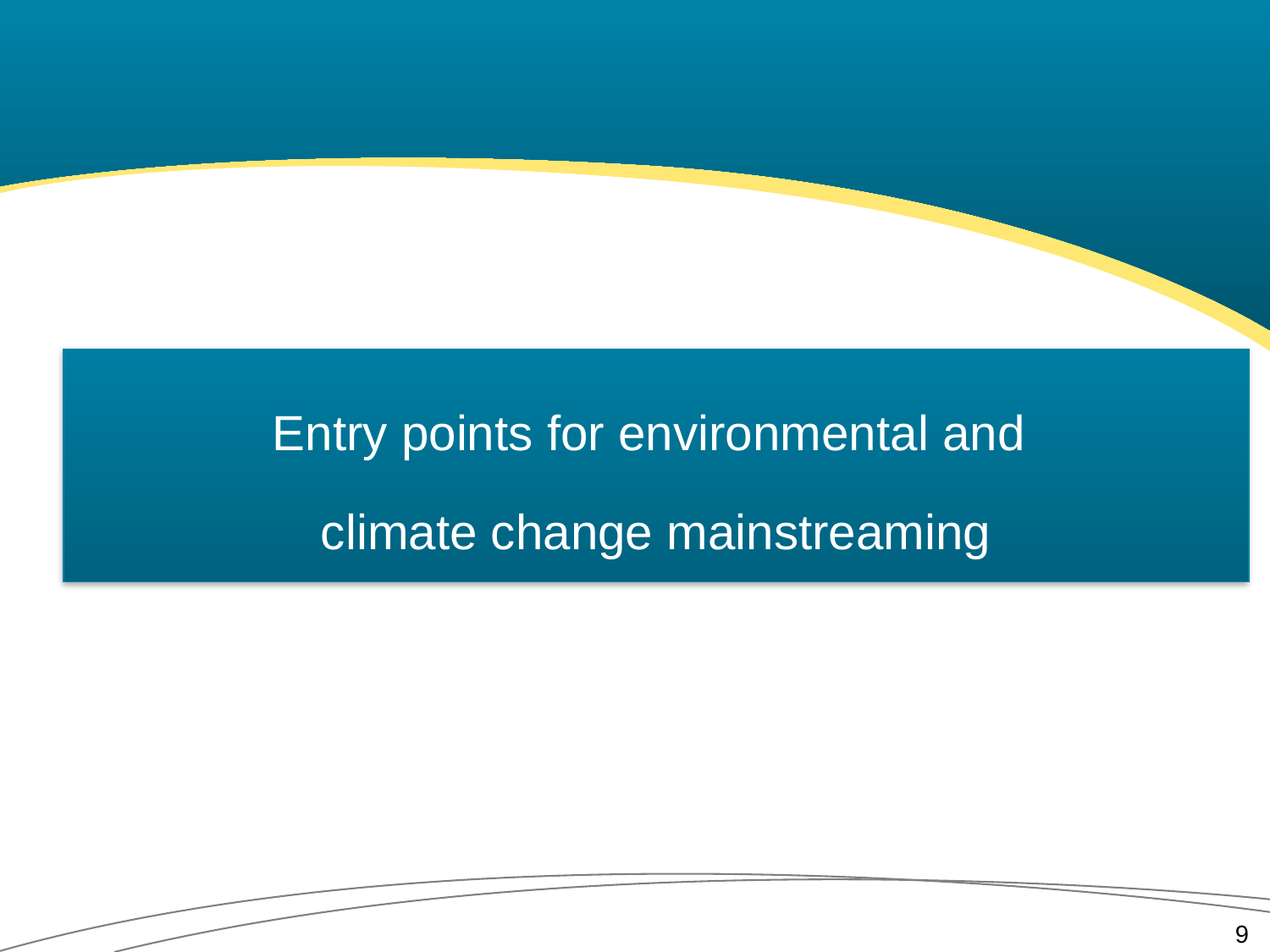

Entry points for environmental and
climate change mainstreaming
9